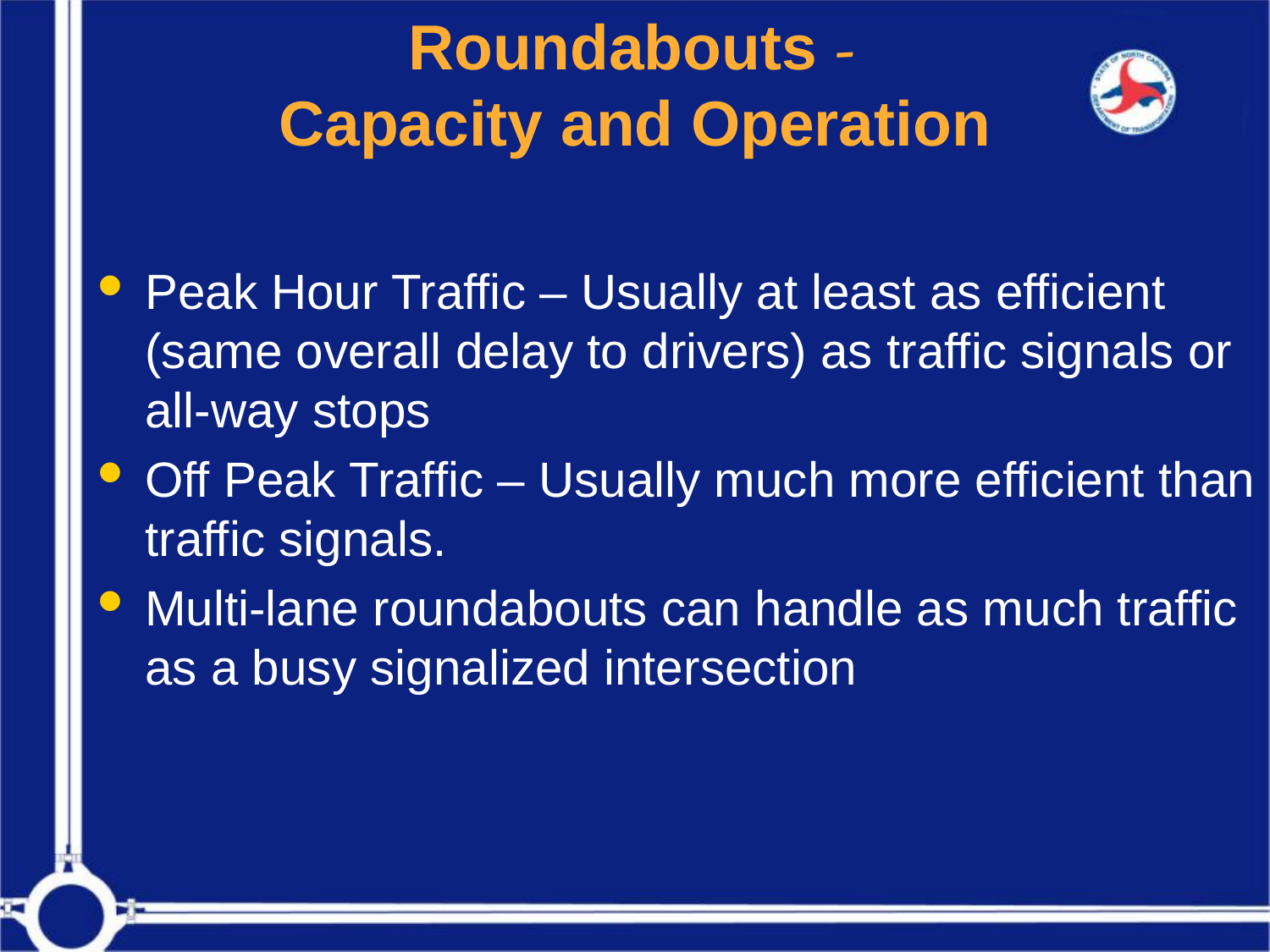

Roundabouts -
Capacity and Operation
Peak Hour Traffic – Usually at least as efficient (same overall delay to drivers) as traffic signals or all-way stops
Off Peak Traffic – Usually much more efficient than traffic signals.
Multi-lane roundabouts can handle as much traffic as a busy signalized intersection